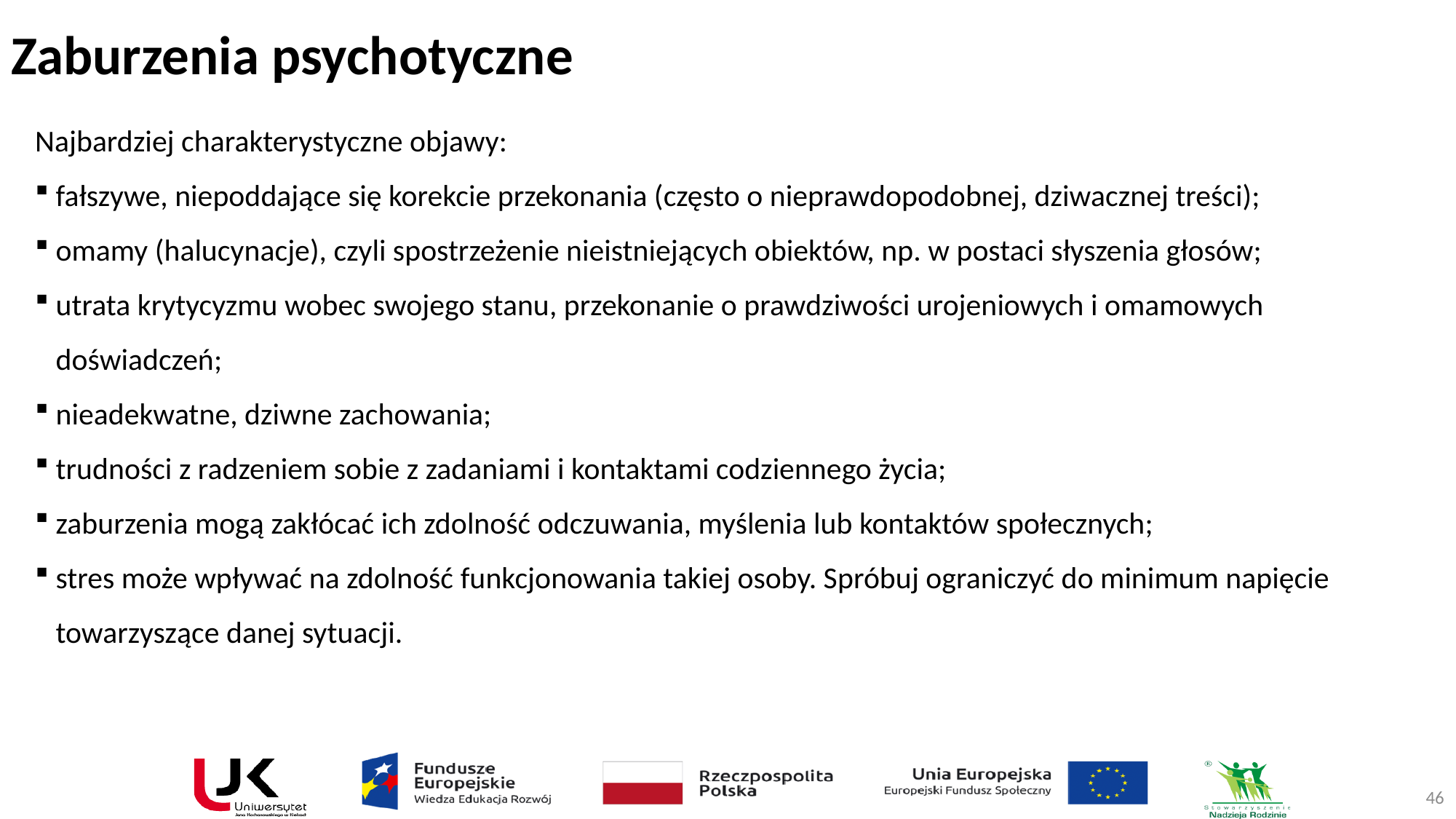

# Zaburzenia psychotyczne
Najbardziej charakterystyczne objawy:
fałszywe, niepoddające się korekcie przekonania (często o nieprawdopodobnej, dziwacznej treści);
omamy (halucynacje), czyli spostrzeżenie nieistniejących obiektów, np. w postaci słyszenia głosów;
utrata krytycyzmu wobec swojego stanu, przekonanie o prawdziwości urojeniowych i omamowych doświadczeń;
nieadekwatne, dziwne zachowania;
trudności z radzeniem sobie z zadaniami i kontaktami codziennego życia;
zaburzenia mogą zakłócać ich zdolność odczuwania, myślenia lub kontaktów społecznych;
stres może wpływać na zdolność funkcjonowania takiej osoby. Spróbuj ograniczyć do minimum napięcie towarzyszące danej sytuacji.
46